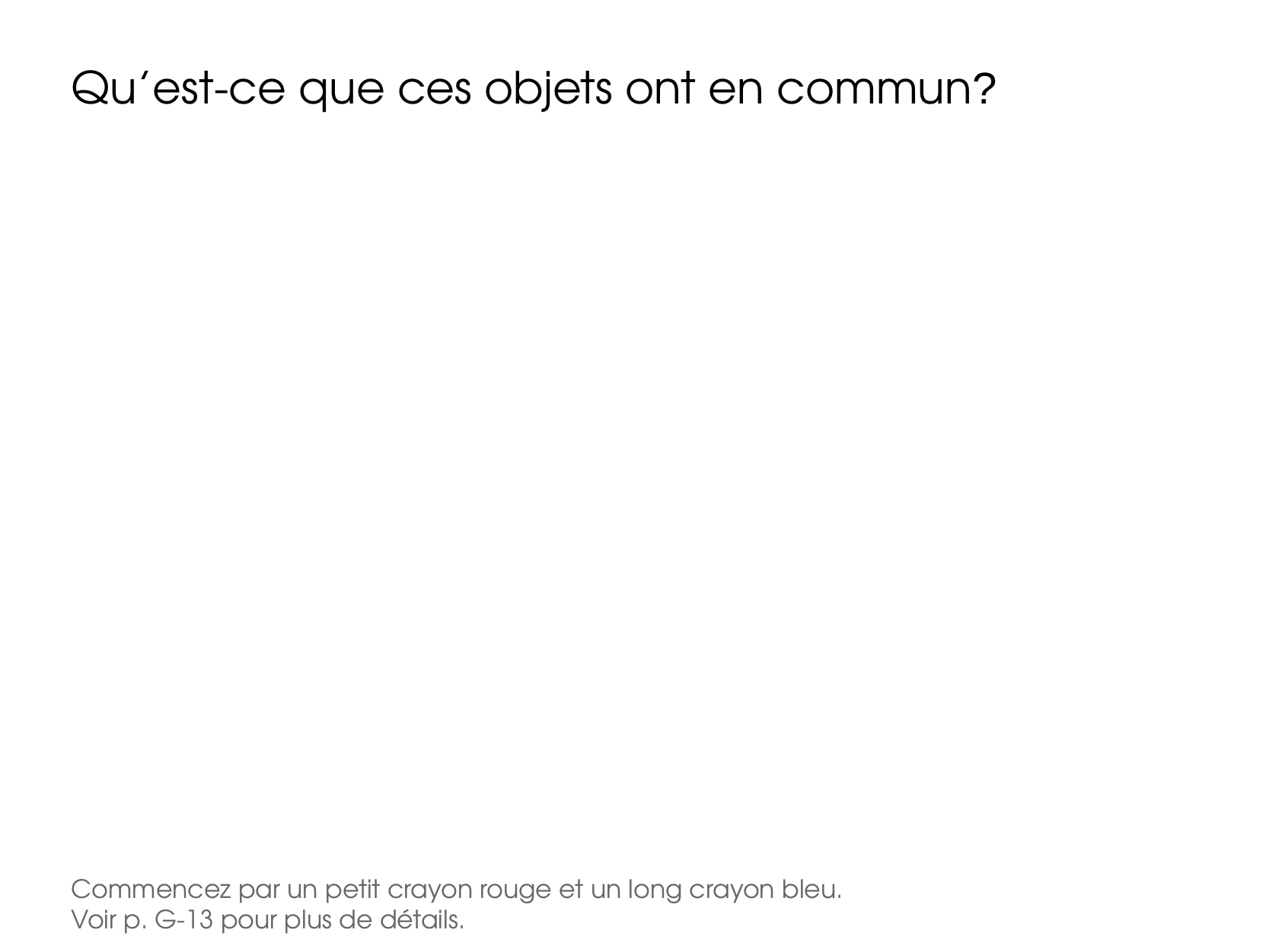

Qu’est-ce que ces objets ont en commun?
Commencez par un petit crayon rouge et un long crayon bleu. Voir p. G-13 pour plus de détails.